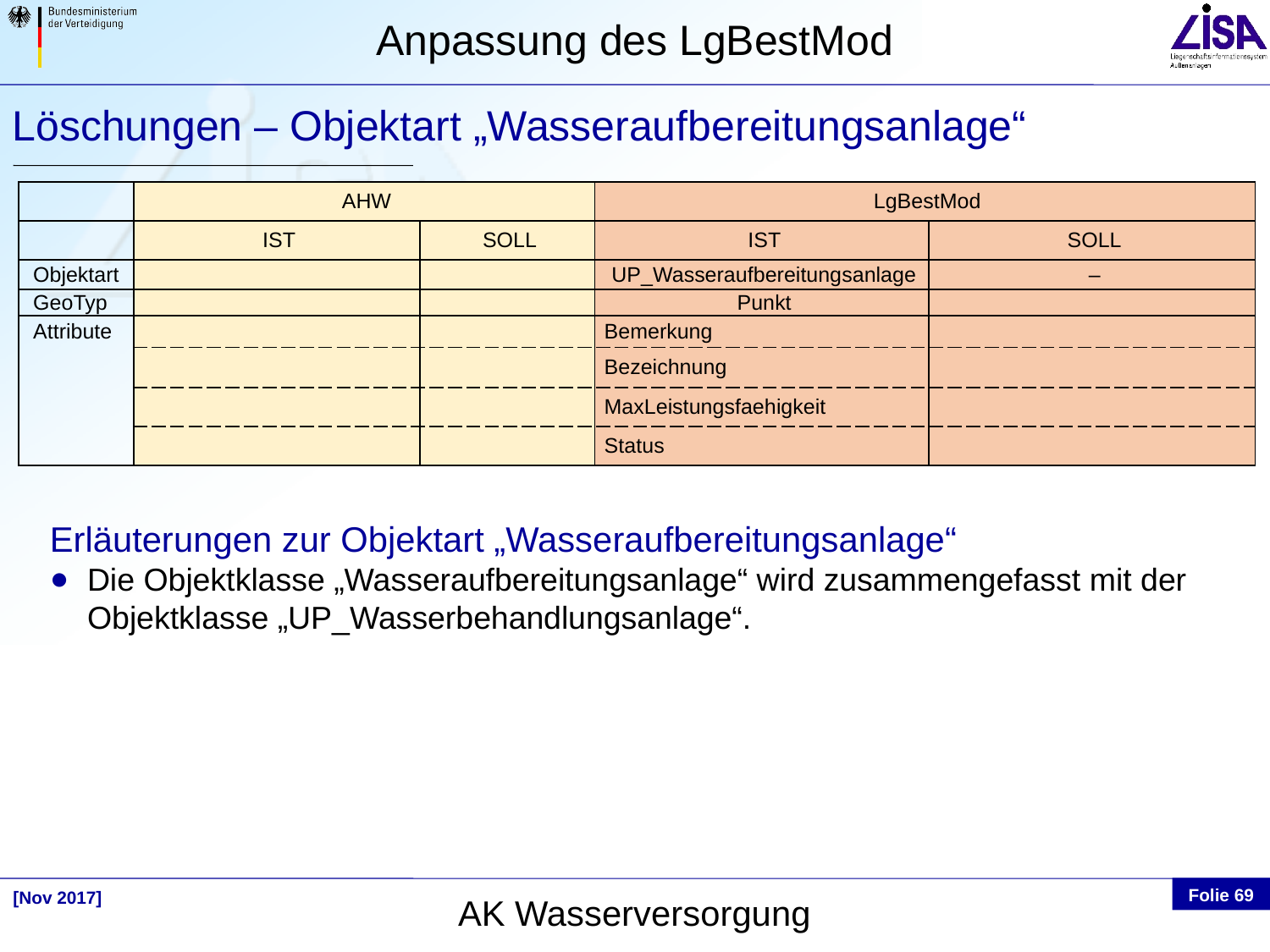

Löschungen – Objektart „Wasseraufbereitungsanlage“

|  | AHW |  | LgBestMod |  |
| --- | --- | --- | --- | --- |
|  | IST | SOLL | IST | SOLL |
| Objektart |  |  | UP\_Wasseraufbereitungsanlage | – |
| GeoTyp |  |  | Punkt |  |
| Attribute |  |  | Bemerkung |  |
|  |  |  | Bezeichnung |  |
|  |  |  | MaxLeistungsfaehigkeit |  |
|  |  |  | Status |  |
Erläuterungen zur Objektart „Wasseraufbereitungsanlage“
Die Objektklasse „Wasseraufbereitungsanlage“ wird zusammengefasst mit der Objektklasse „UP_Wasserbehandlungsanlage“.